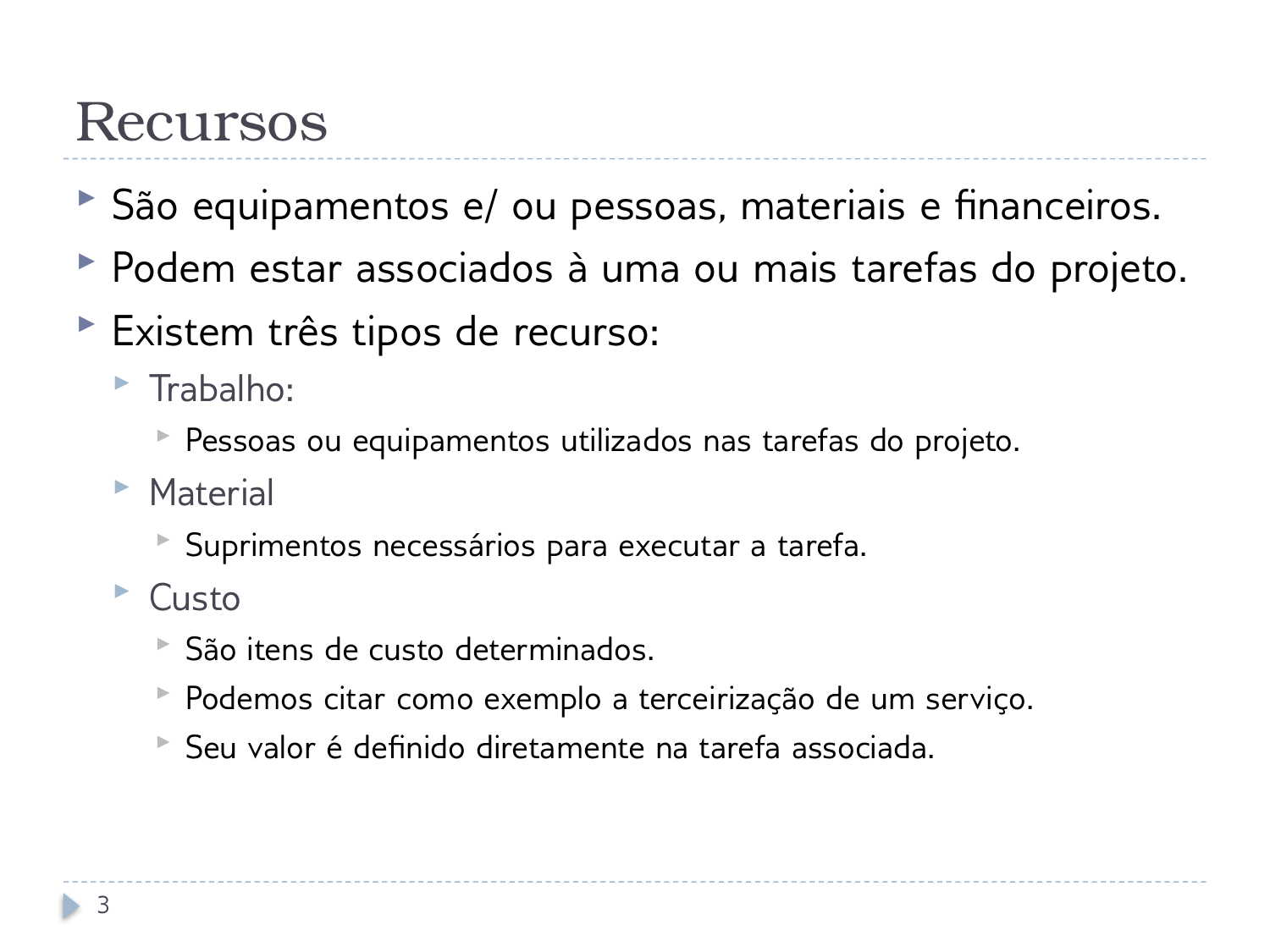

# Recursos
São equipamentos e/ ou pessoas, materiais e financeiros.
Podem estar associados à uma ou mais tarefas do projeto.
Existem três tipos de recurso:
Trabalho:
Pessoas ou equipamentos utilizados nas tarefas do projeto.
Material
Suprimentos necessários para executar a tarefa.
Custo
São itens de custo determinados.
Podemos citar como exemplo a terceirização de um serviço.
Seu valor é definido diretamente na tarefa associada.

3